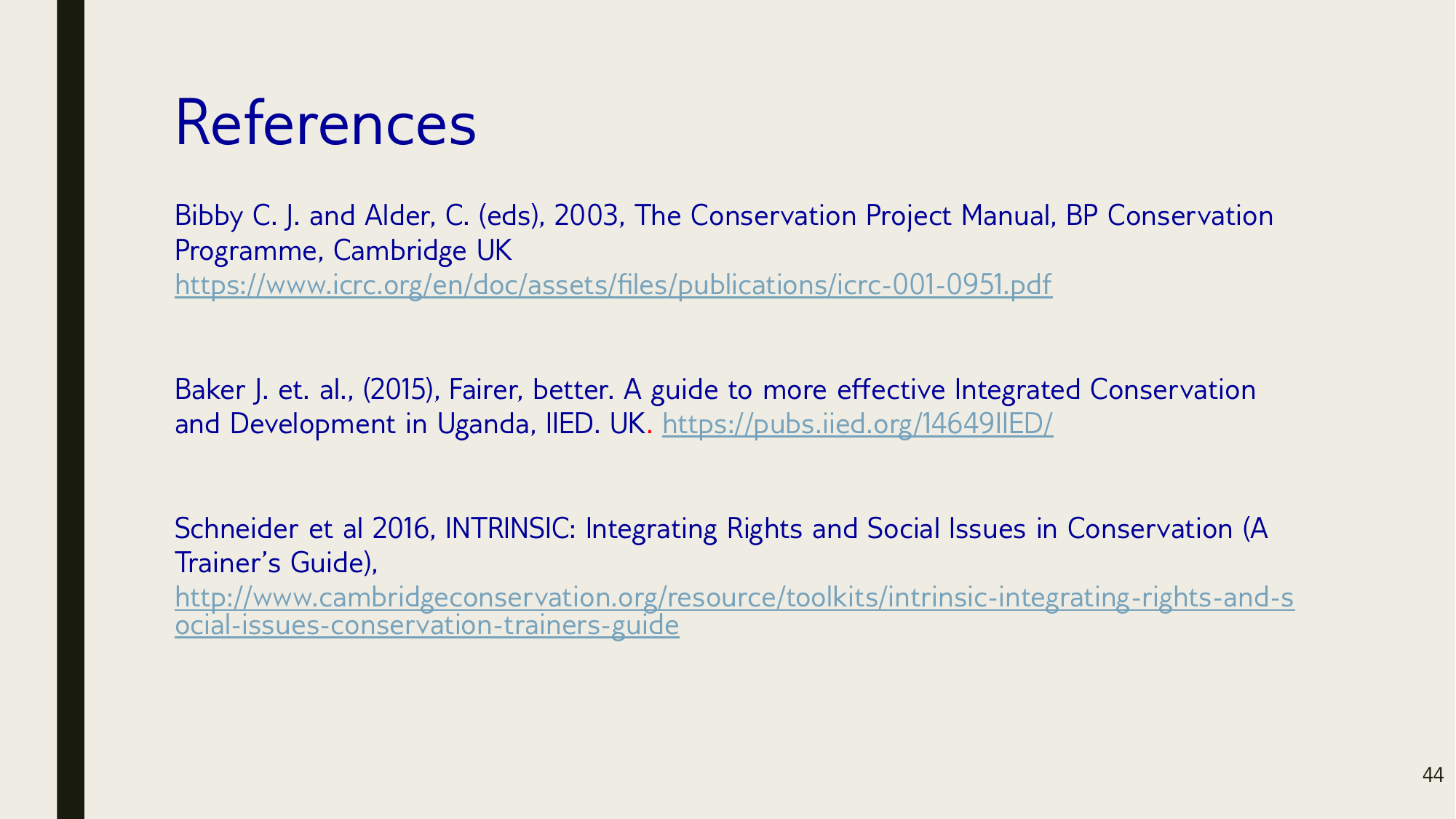

# References
Bibby C. J. and Alder, C. (eds), 2003, The Conservation Project Manual, BP Conservation Programme, Cambridge UK https://www.icrc.org/en/doc/assets/files/publications/icrc-001-0951.pdf

Baker J. et. al., (2015), Fairer, better. A guide to more effective Integrated Conservation and Development in Uganda, IIED. UK. https://pubs.iied.org/14649IIED/

Schneider et al 2016, INTRINSIC: Integrating Rights and Social Issues in Conservation (A Trainer’s Guide), http://www.cambridgeconservation.org/resource/toolkits/intrinsic-integrating-rights-and-social-issues-conservation-trainers-guide

44